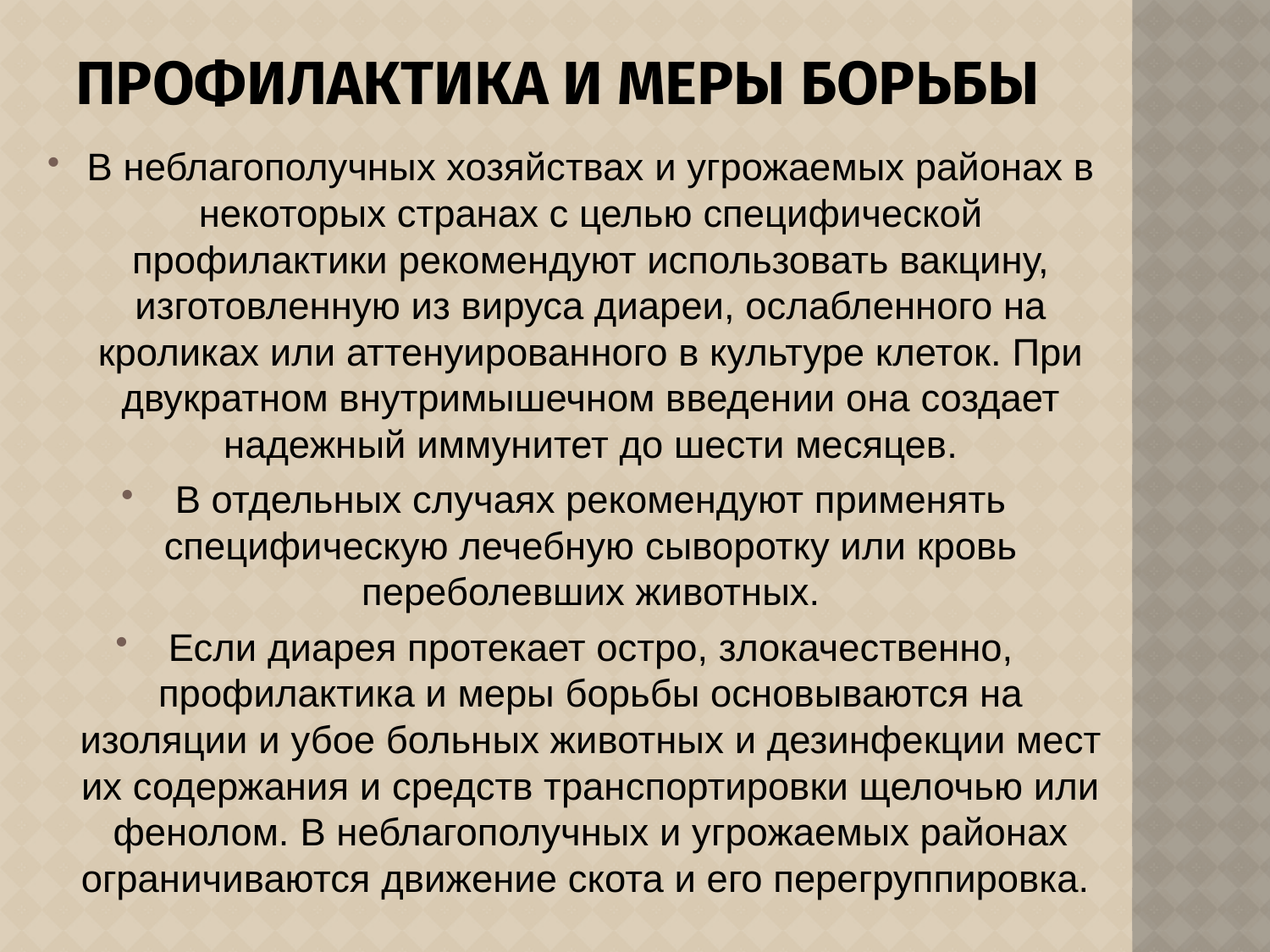

# Профилактика и меры борьбы
В неблагополучных хозяйствах и угрожаемых районах в некоторых странах с целью специфической профилактики рекомендуют использовать вакцину, изготовленную из вируса диареи, ослабленного на кроликах или аттенуированного в культуре клеток. При двукратном внутримышечном введении она создает надежный иммунитет до шести месяцев.
В отдельных случаях рекомендуют применять специфическую лечебную сыворотку или кровь переболевших животных.
Если диарея протекает остро, злокачественно, профилактика и меры борьбы основываются на изоляции и убое больных животных и дезинфекции мест их содержания и средств транспортировки щелочью или фенолом. В неблагополучных и угрожаемых районах ограничиваются движение скота и его перегруппировка.